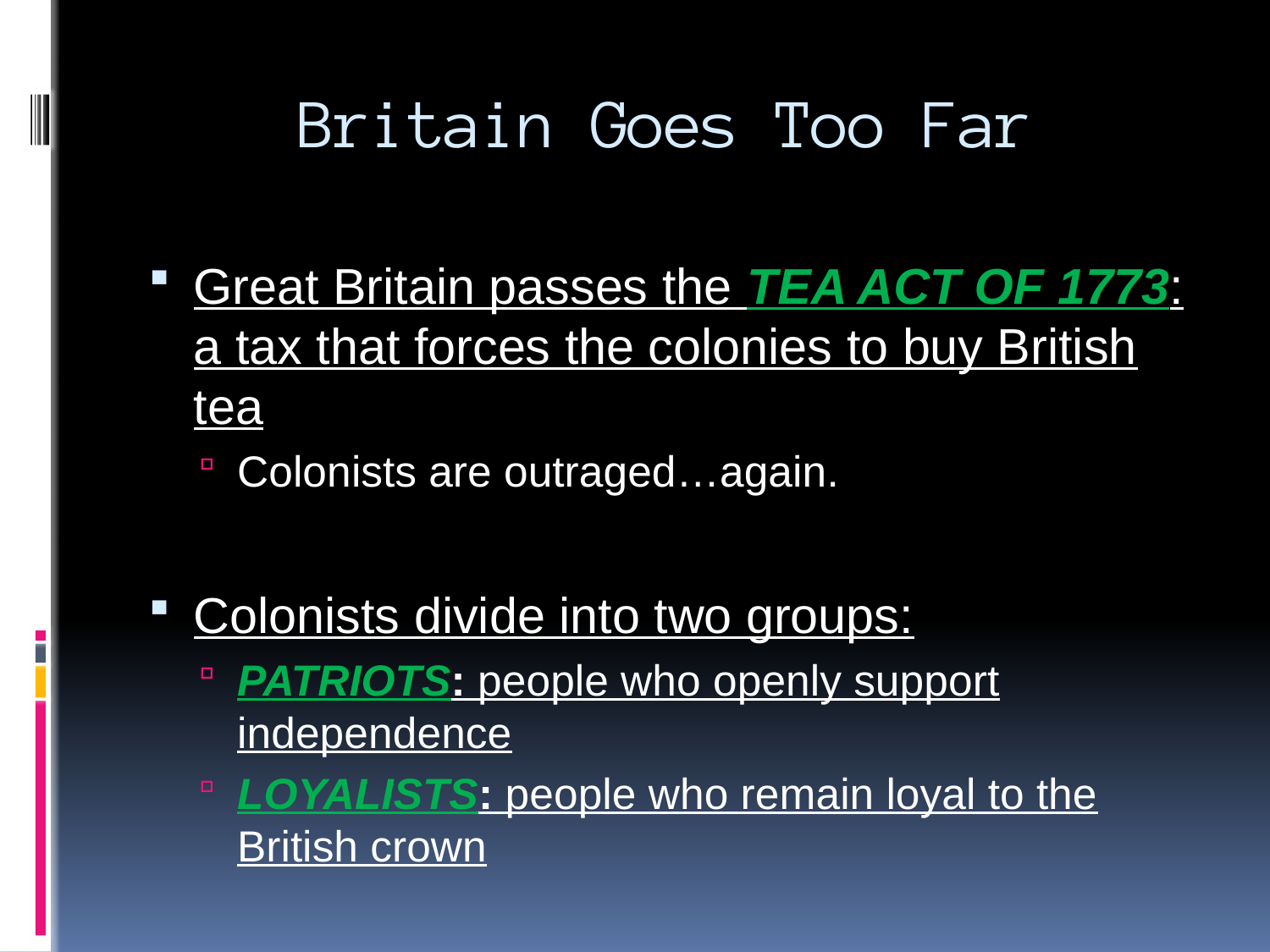

# Britain Goes Too Far
Great Britain passes the TEA ACT OF 1773: a tax that forces the colonies to buy British tea
Colonists are outraged…again.

Colonists divide into two groups:
PATRIOTS: people who openly support independence
LOYALISTS: people who remain loyal to the British crown